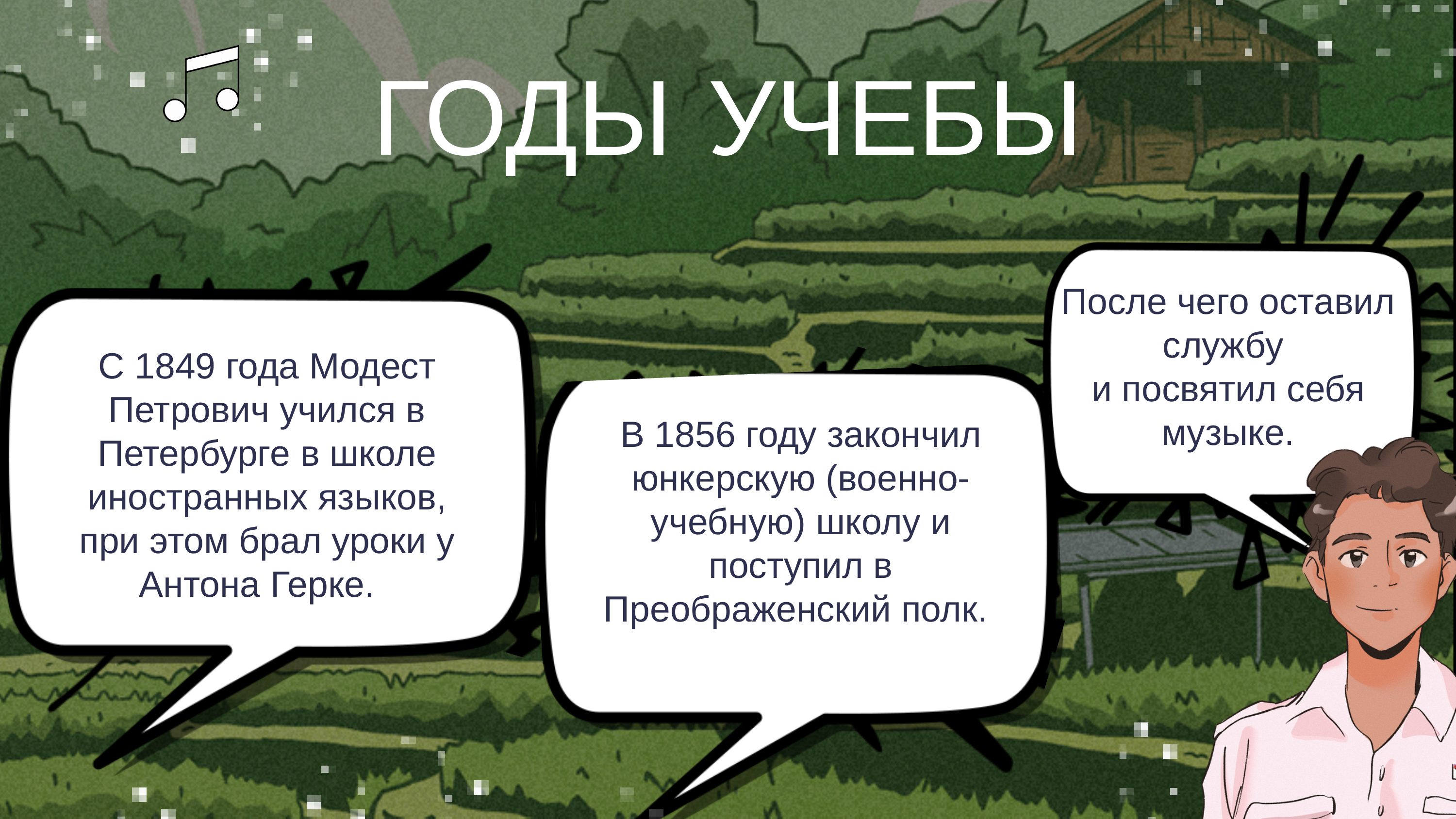

ГОДЫ УЧЕБЫ

После чего оставил службу
и посвятил себя музыке.

С 1849 года Модест Петрович учился в Петербурге в школе иностранных языков, при этом брал уроки у Антона Герке.

В 1856 году закончил юнкерскую (военно-учебную) школу и поступил в Преображенский полк.